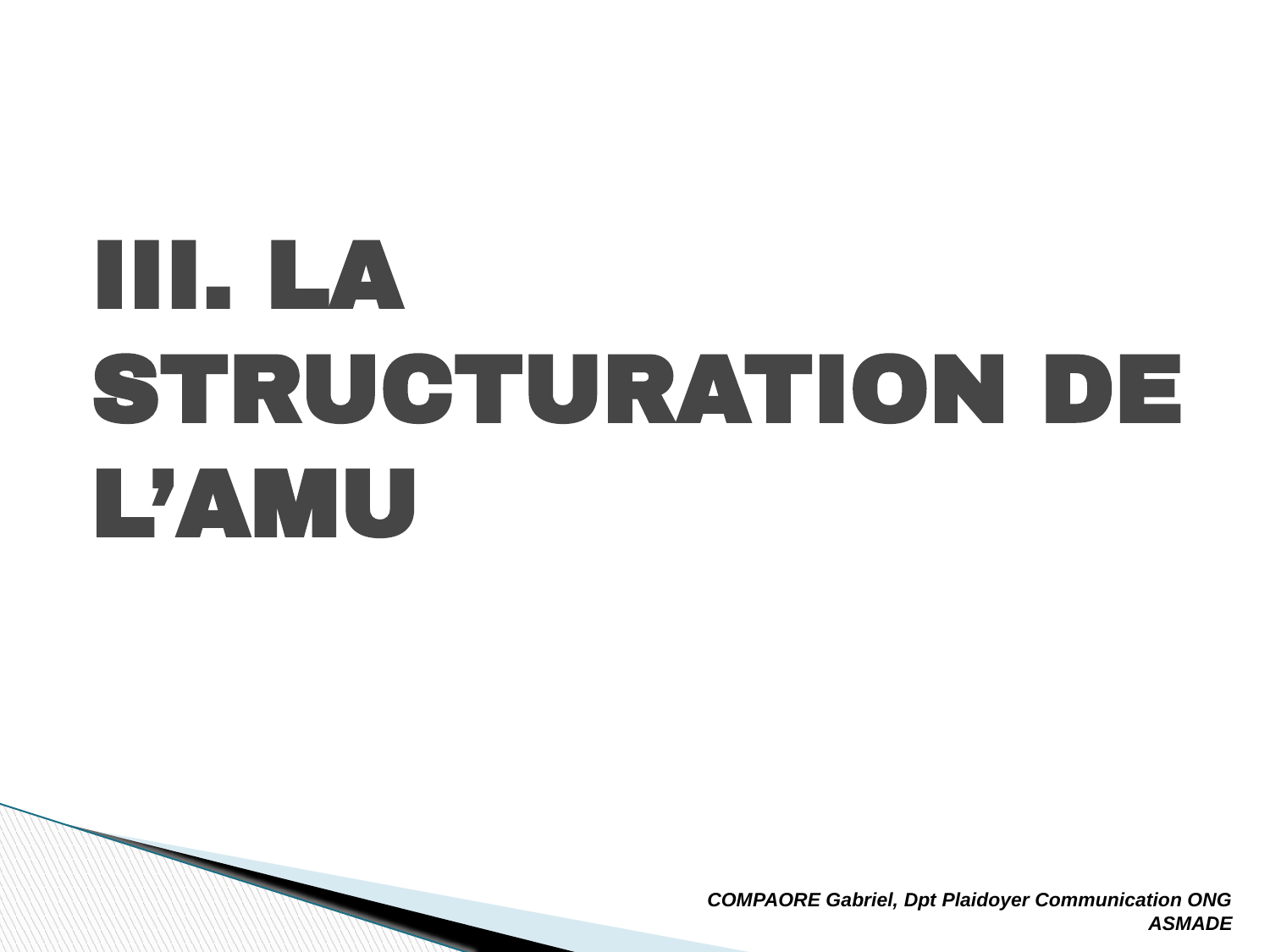

III. LA STRUCTURATION DE L’AMU
COMPAORE Gabriel, Dpt Plaidoyer Communication ONG ASMADE